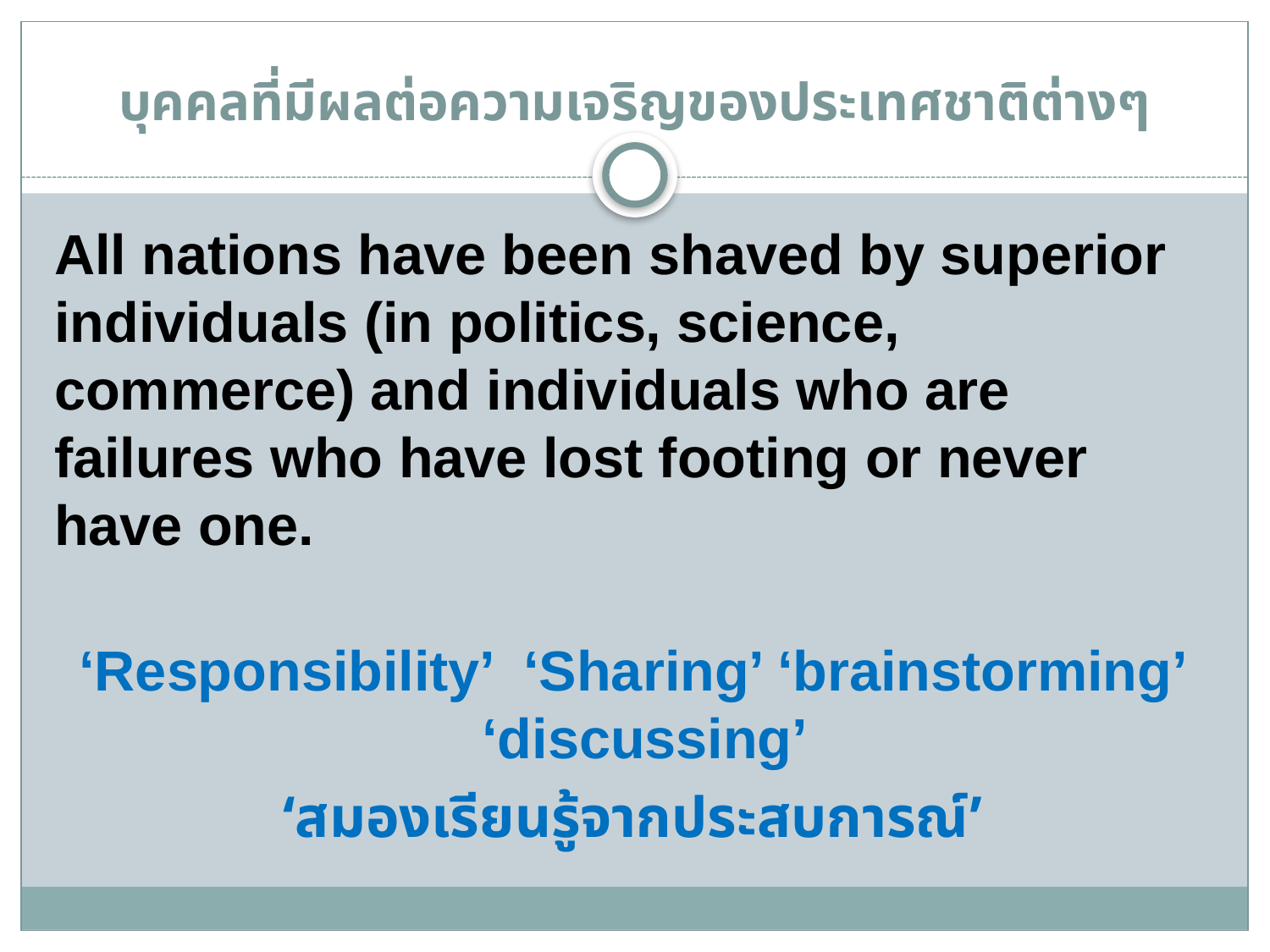

# บุคคลที่มีผลต่อความเจริญของประเทศชาติต่างๆ
All nations have been shaved by superior individuals (in politics, science, commerce) and individuals who are failures who have lost footing or never have one.

‘Responsibility’  ‘Sharing’ ‘brainstorming’ ‘discussing’
‘สมองเรียนรู้จากประสบการณ์’